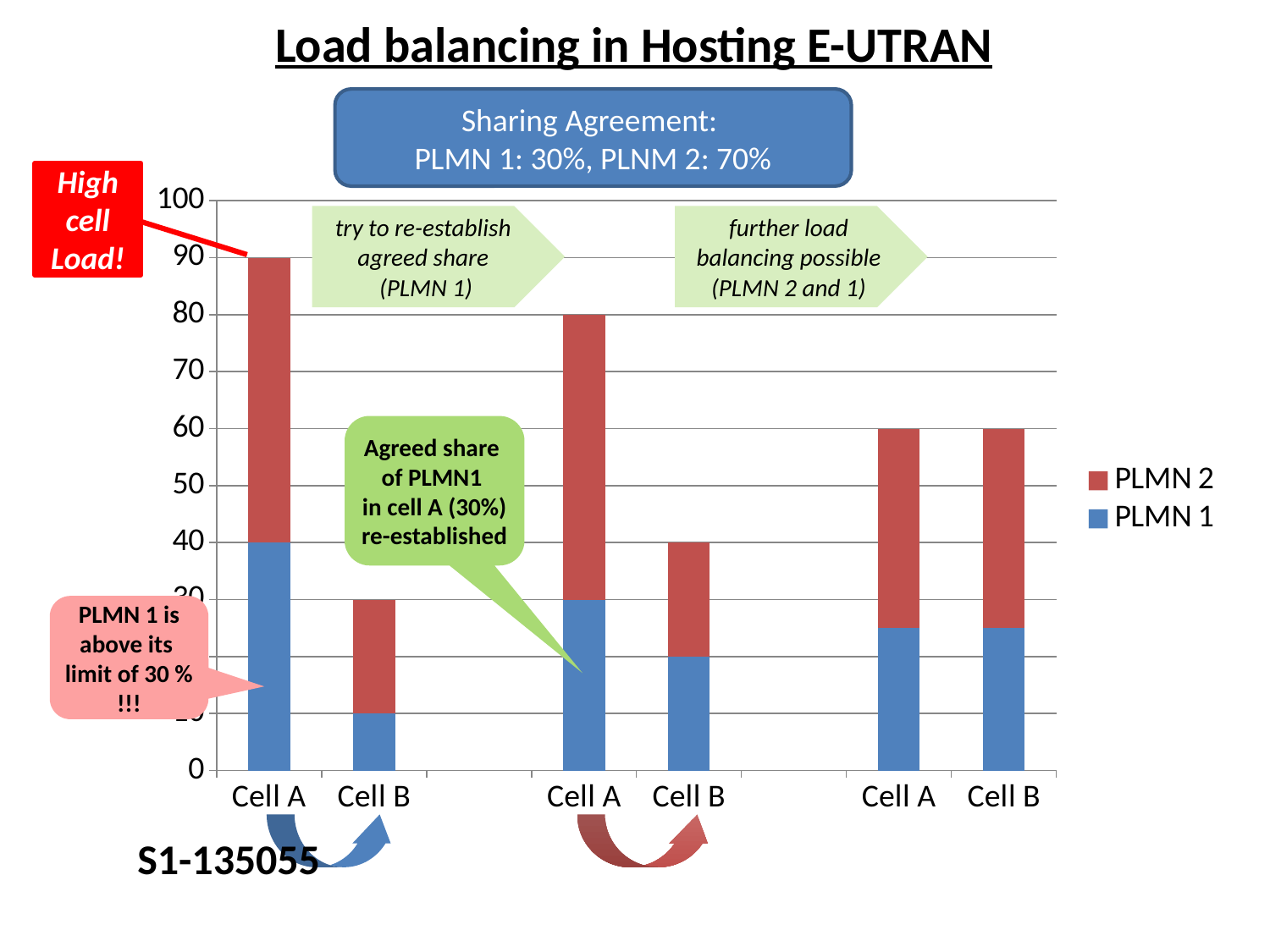

Load balancing in Hosting E-UTRAN
Sharing Agreement:
PLMN 1: 30%, PLNM 2: 70%
High
cell
Load!

### Chart

| Category | PLMN 1 | PLMN 2 |
|---|---|---|
| Cell A | 40.0 | 50.0 |
| Cell B | 10.0 | 20.0 |
|  | None | None |
| Cell A | 30.0 | 50.0 |
| Cell B | 20.0 | 20.0 |
|  | None | None |
| Cell A | 25.0 | 35.0 |
| Cell B | 25.0 | 35.0 |
try to re-establish
agreed share
(PLMN 1)
further load balancing possible
(PLMN 2 and 1)
Agreed share
of PLMN1
in cell A (30%)
re-established
PLMN 1 is
above its
limit of 30 %
!!!

S1-135055